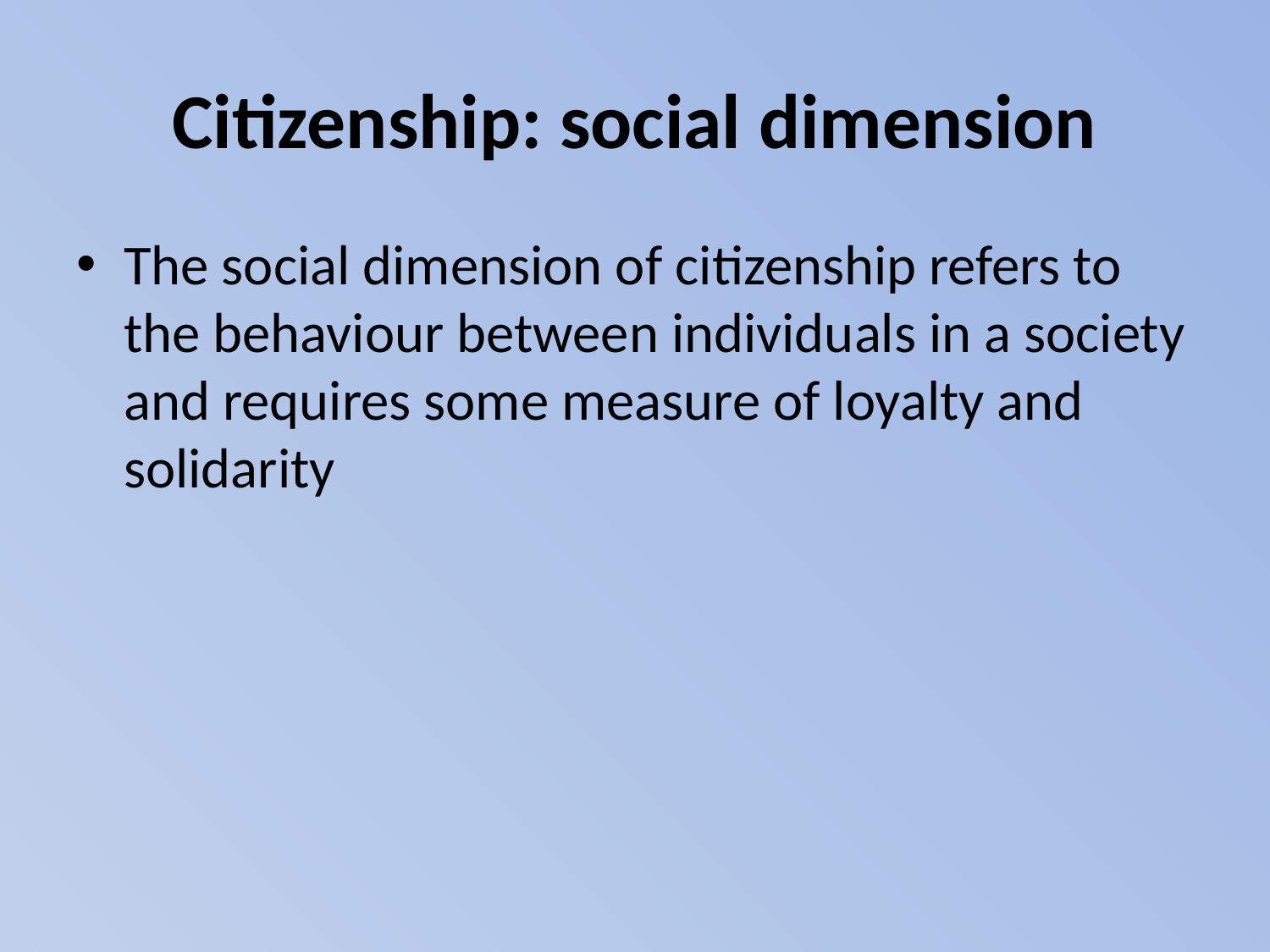

# Citizenship: social dimension
The social dimension of citizenship refers to the behaviour between individuals in a society and requires some measure of loyalty and solidarity